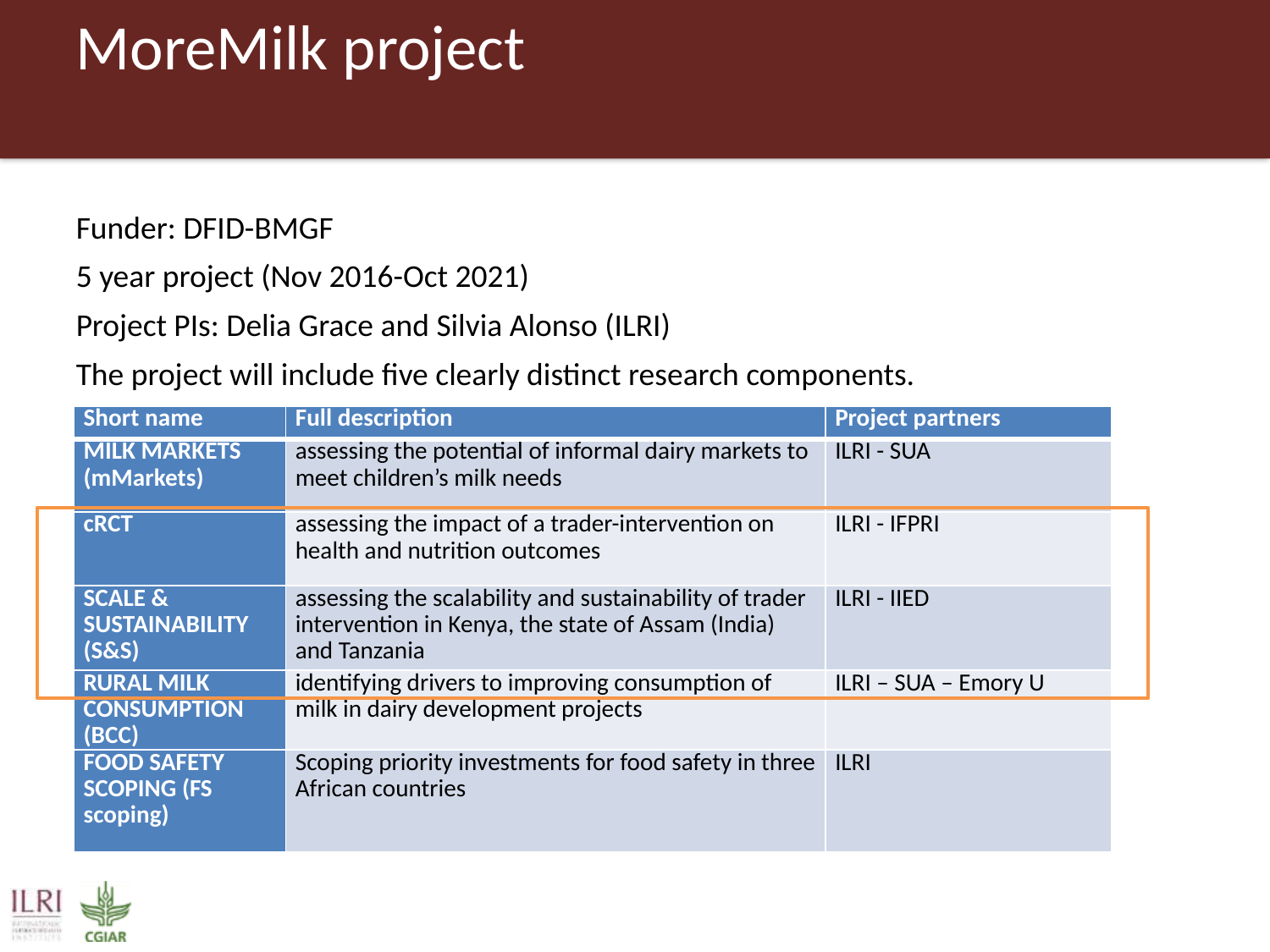

# MoreMilk project
Funder: DFID-BMGF
5 year project (Nov 2016-Oct 2021)
Project PIs: Delia Grace and Silvia Alonso (ILRI)
The project will include five clearly distinct research components.

| Short name | Full description | Project partners |
| --- | --- | --- |
| MILK MARKETS (mMarkets) | assessing the potential of informal dairy markets to meet children’s milk needs | ILRI - SUA |
| cRCT | assessing the impact of a trader-intervention on health and nutrition outcomes | ILRI - IFPRI |
| SCALE & SUSTAINABILITY (S&S) | assessing the scalability and sustainability of trader intervention in Kenya, the state of Assam (India) and Tanzania | ILRI - IIED |
| RURAL MILK CONSUMPTION (BCC) | identifying drivers to improving consumption of milk in dairy development projects | ILRI – SUA – Emory U |
| FOOD SAFETY SCOPING (FS scoping) | Scoping priority investments for food safety in three African countries | ILRI |